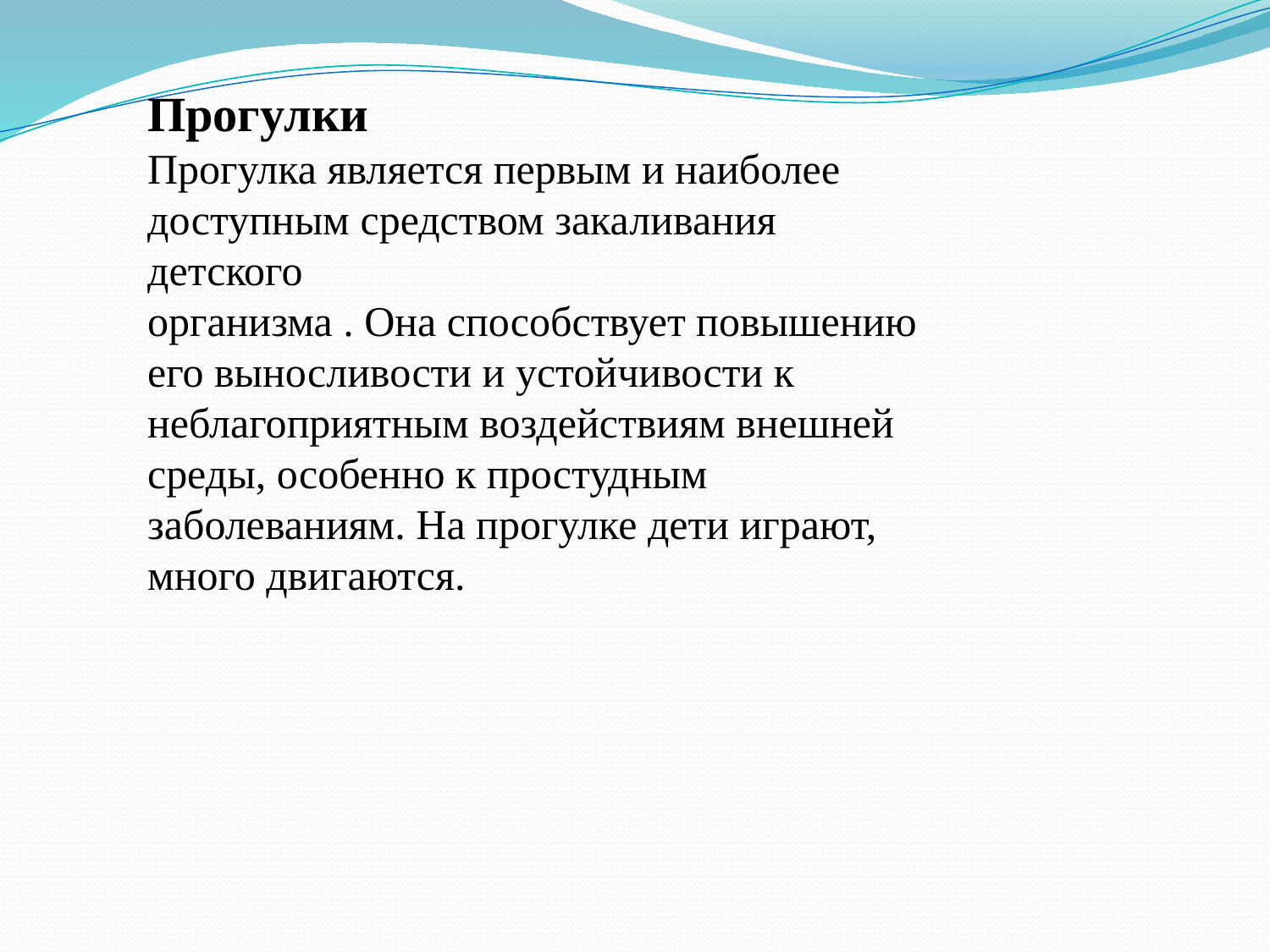

Прогулки
Прогулка является первым и наиболее доступным средством закаливания детского
организма . Она способствует повышению его выносливости и устойчивости к неблагоприятным воздействиям внешней среды, особенно к простудным заболеваниям. На прогулке дети играют, много двигаются.